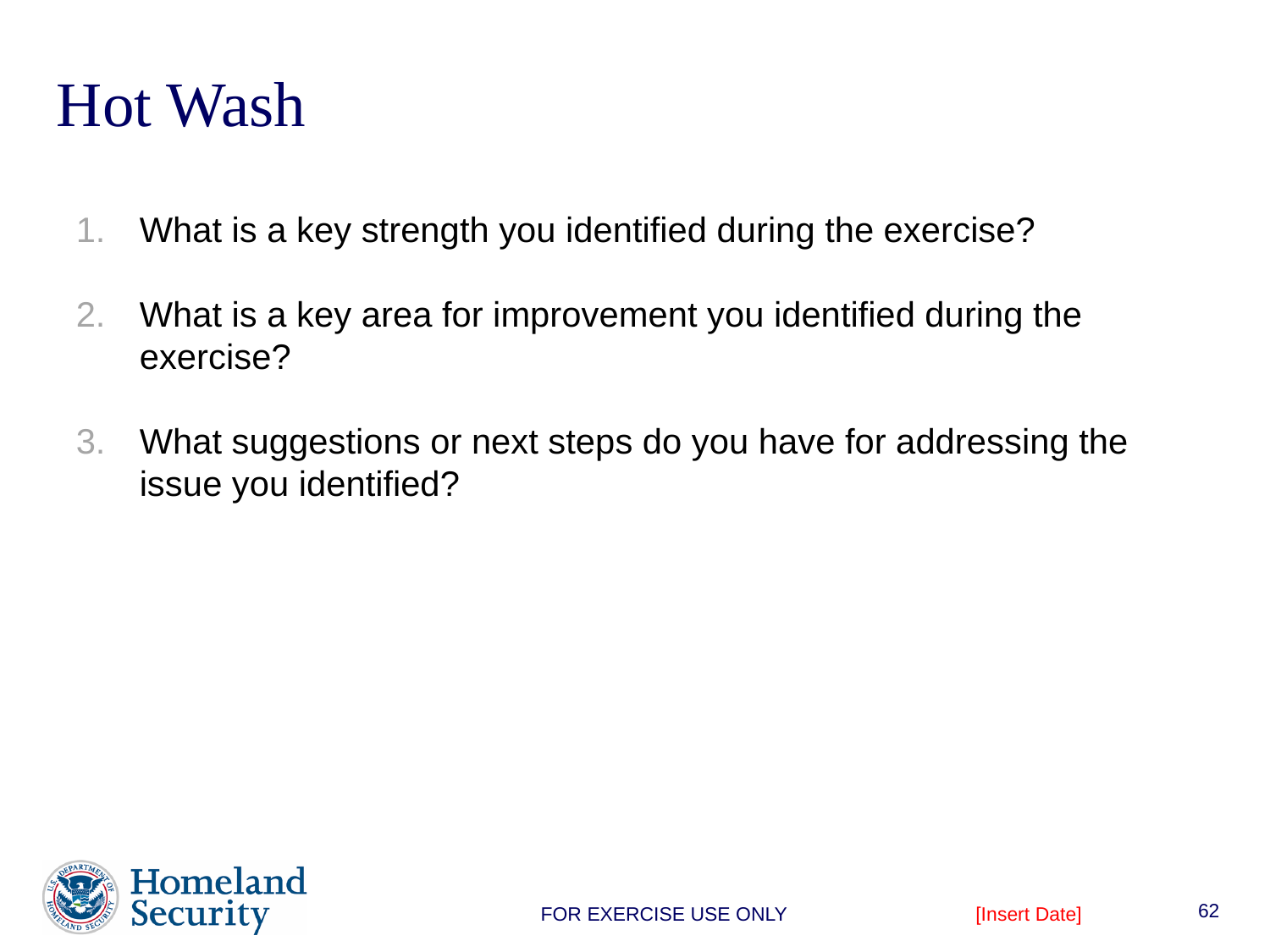

# Hot Wash
What is a key strength you identified during the exercise?

What is a key area for improvement you identified during the exercise?

What suggestions or next steps do you have for addressing the issue you identified?

62